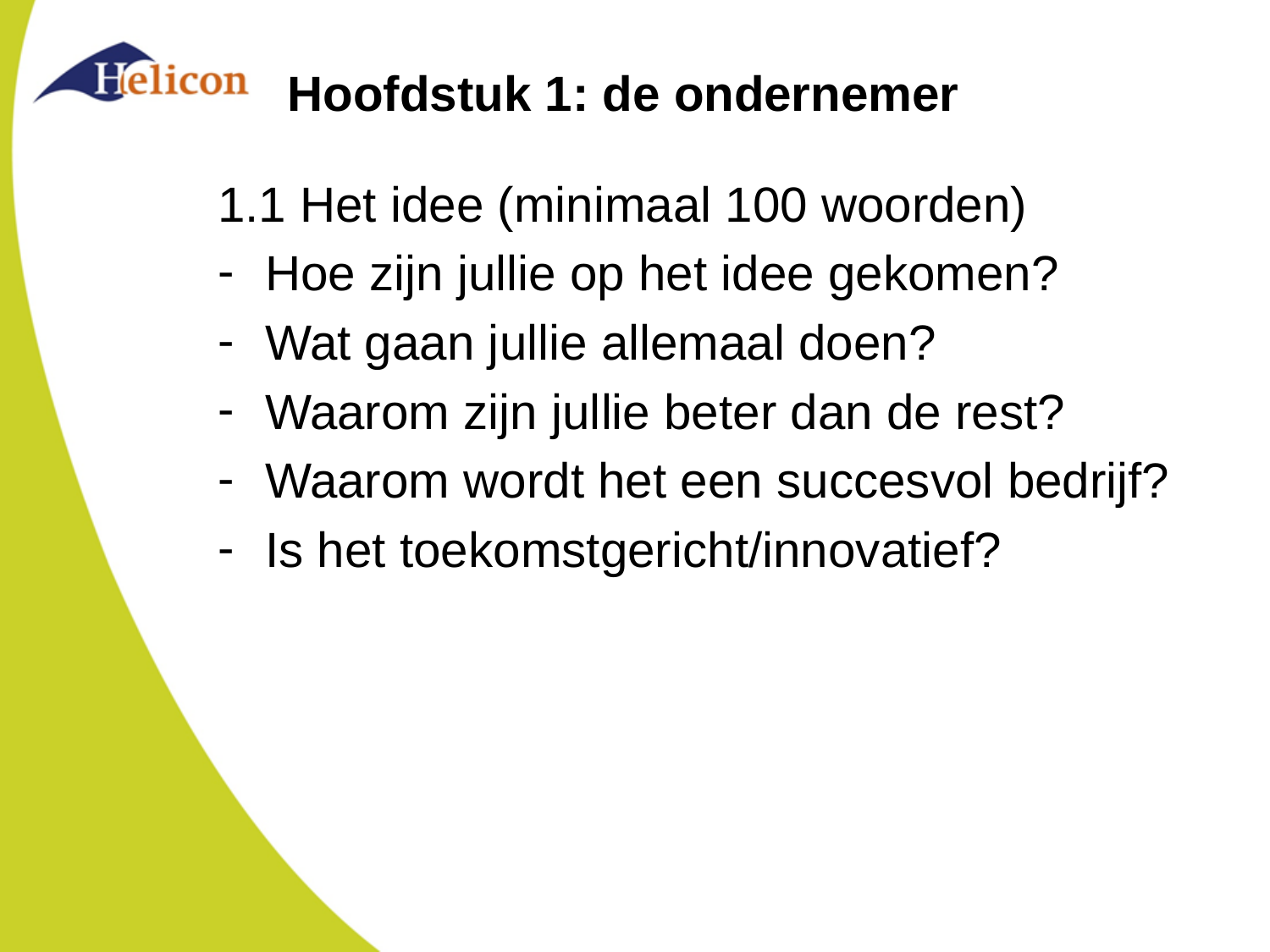

# Hoofdstuk 1: de ondernemer
1.1 Het idee (minimaal 100 woorden)
Hoe zijn jullie op het idee gekomen?
Wat gaan jullie allemaal doen?
Waarom zijn jullie beter dan de rest?
Waarom wordt het een succesvol bedrijf?
Is het toekomstgericht/innovatief?